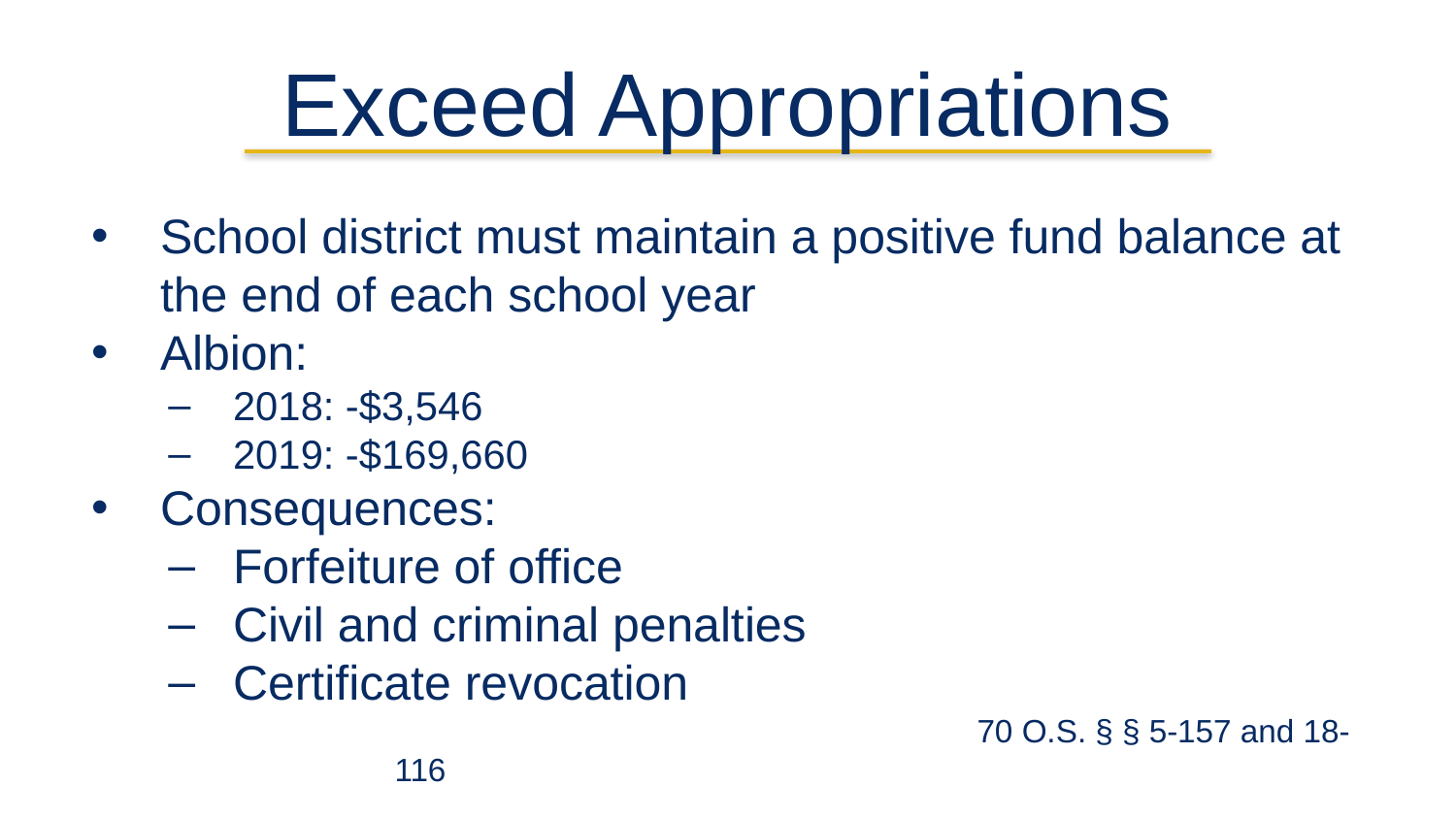

# Exceed Appropriations
School district must maintain a positive fund balance at the end of each school year
Albion:
2018: -$3,546
2019: -$169,660
Consequences:
Forfeiture of office
Civil and criminal penalties
Certificate revocation
				70 O.S. § § 5-157 and 18-116